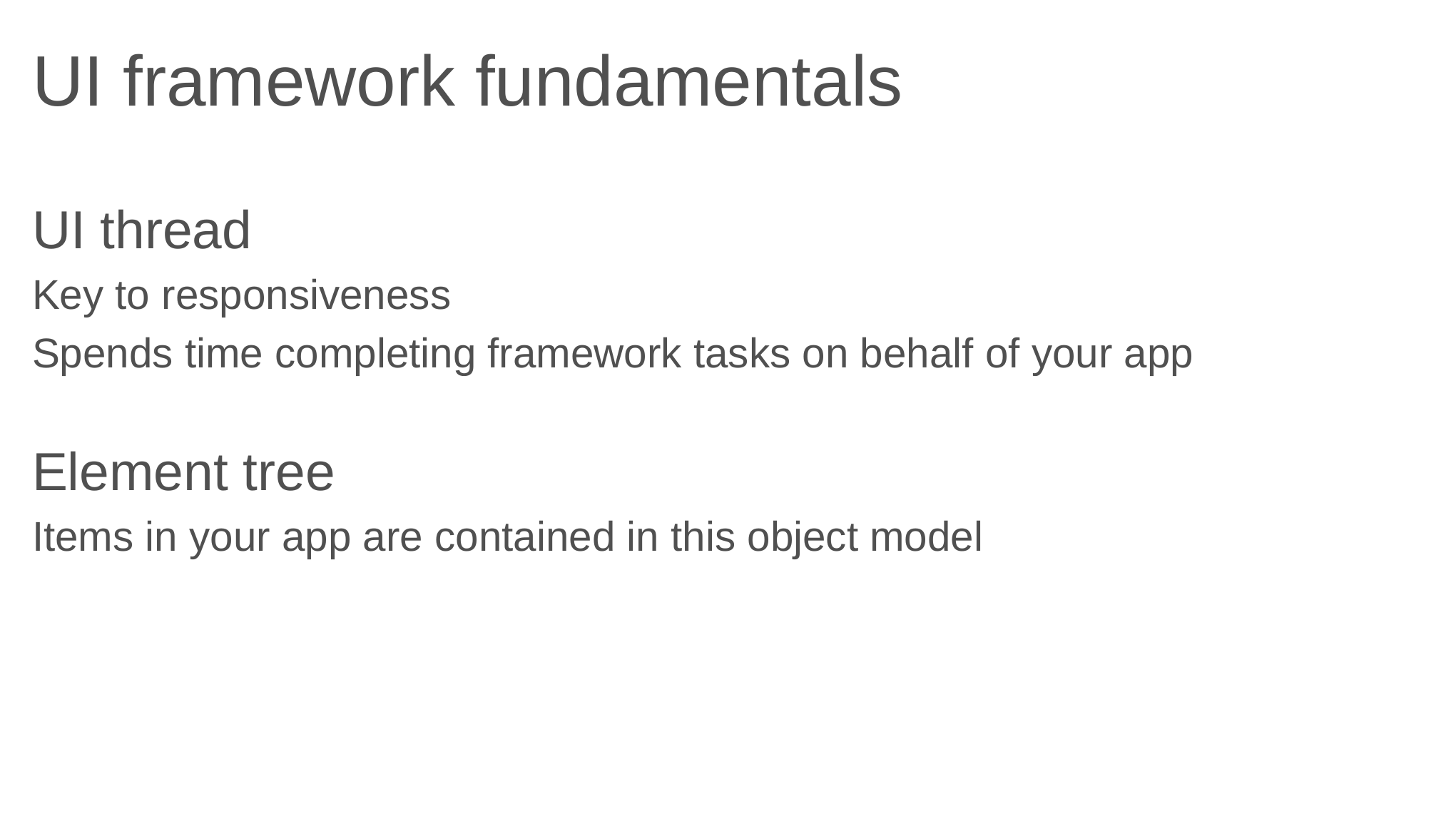

# UI framework fundamentals
UI thread
Key to responsiveness
Spends time completing framework tasks on behalf of your app

Element tree
Items in your app are contained in this object model